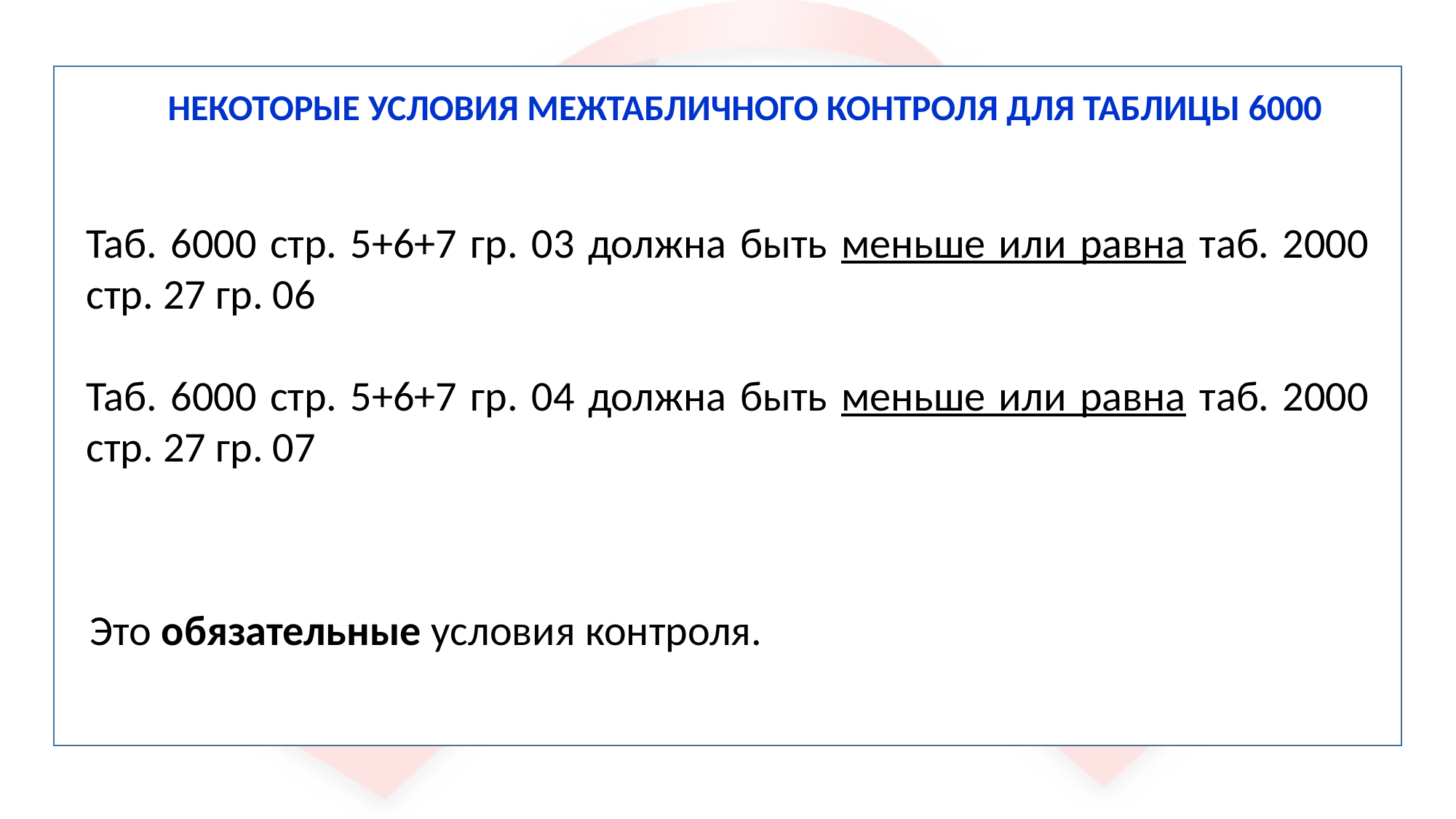

НЕКОТОРЫЕ УСЛОВИЯ МЕЖТАБЛИЧНОГО КОНТРОЛЯ ДЛЯ ТАБЛИЦЫ 6000

Таб. 6000 стр. 5+6+7 гр. 03 должна быть меньше или равна таб. 2000 стр. 27 гр. 06

Таб. 6000 стр. 5+6+7 гр. 04 должна быть меньше или равна таб. 2000 стр. 27 гр. 07

Это обязательные условия контроля.